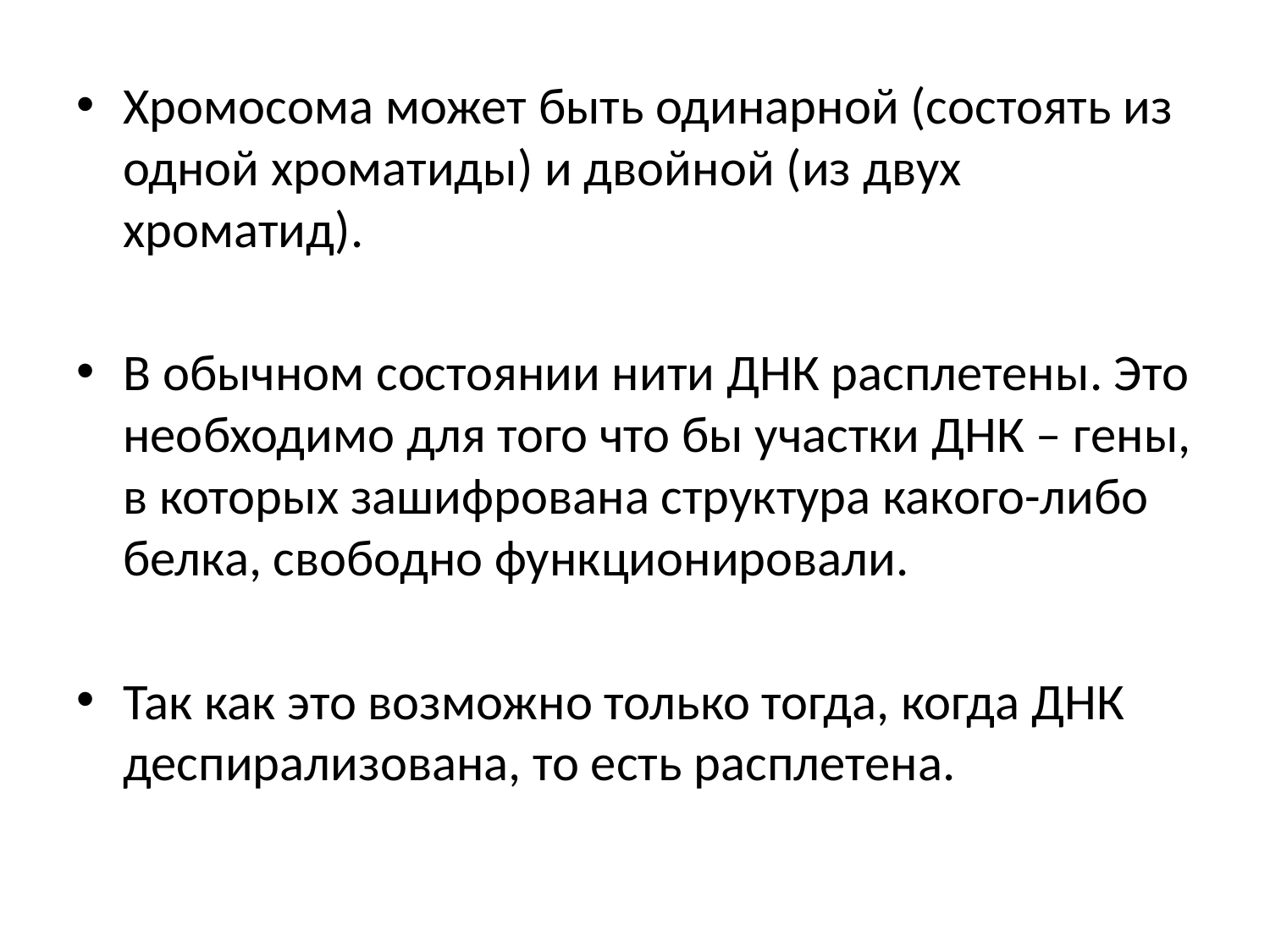

Хромосома может быть одинарной (состоять из одной хроматиды) и двойной (из двух хроматид).

В обычном состоянии нити ДНК расплетены. Это необходимо для того что бы участки ДНК – гены, в которых зашифрована структура какого-либо белка, свободно функционировали.

Так как это возможно только тогда, когда ДНК деспирализована, то есть расплетена.